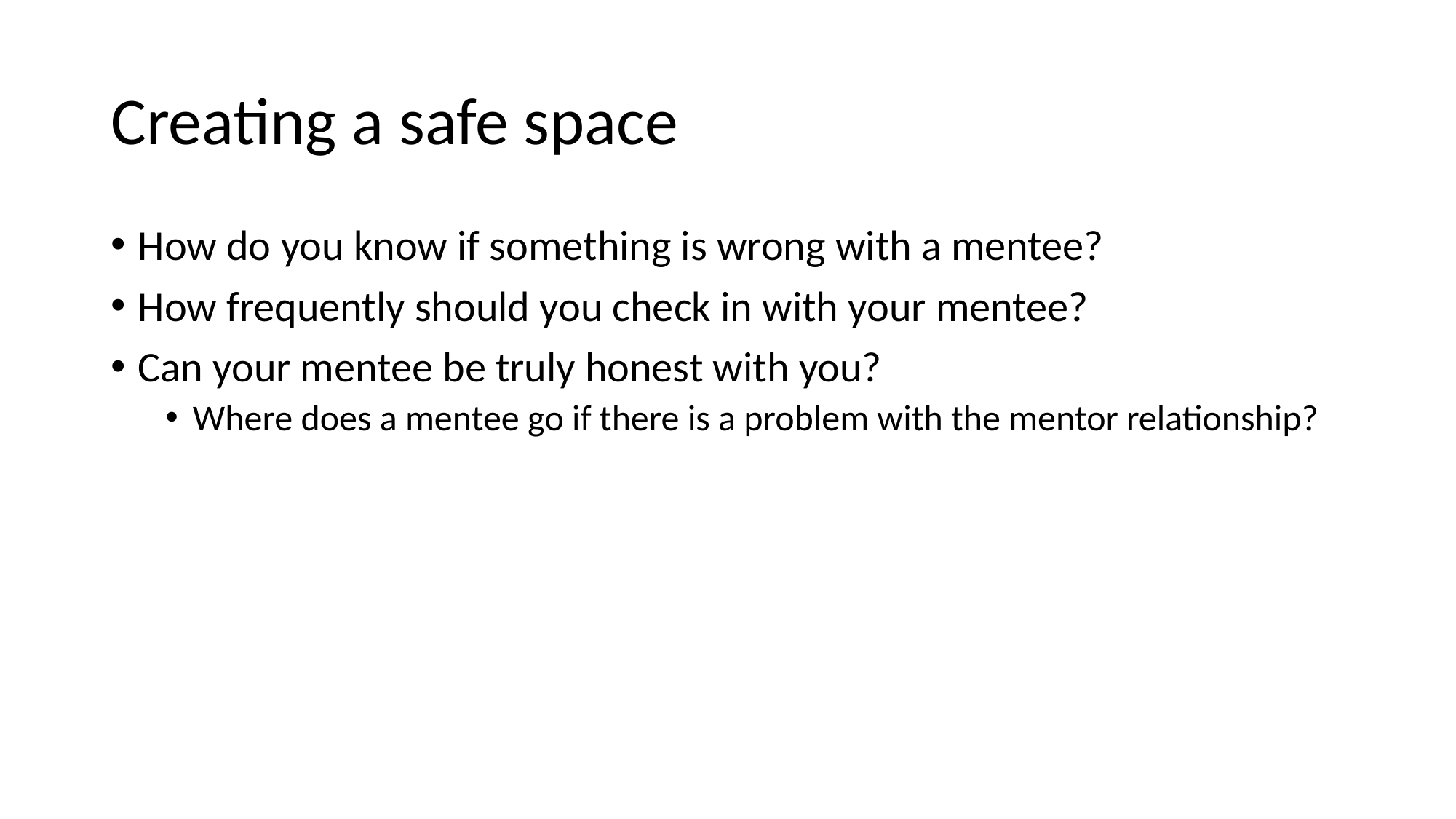

# Creating a safe space
How do you know if something is wrong with a mentee?
How frequently should you check in with your mentee?
Can your mentee be truly honest with you?
Where does a mentee go if there is a problem with the mentor relationship?